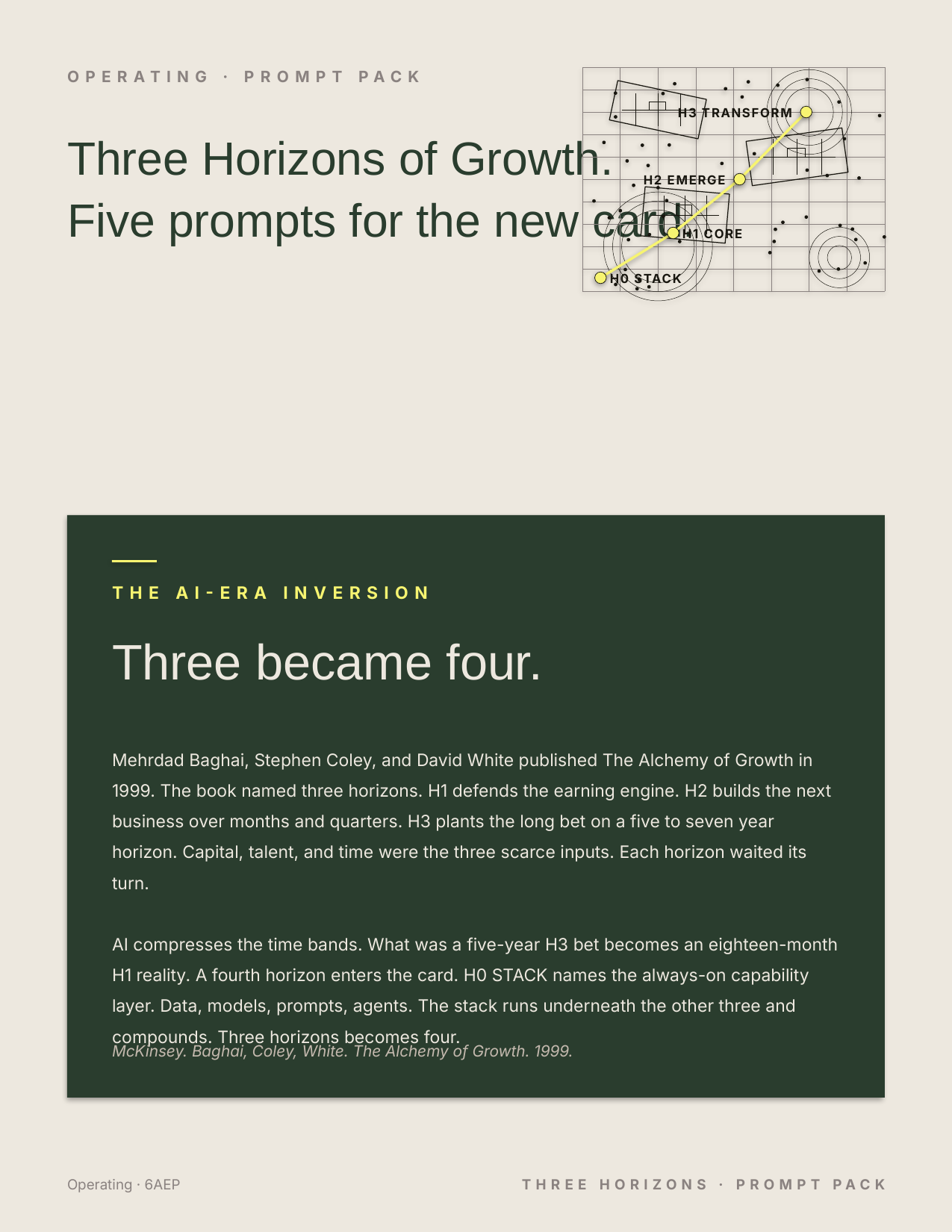

OPERATING · PROMPT PACK

H3 TRANSFORM

Three Horizons of Growth.
Five prompts for the new card.

H2 EMERGE

H1 CORE

H0 STACK

THE AI-ERA INVERSION
Three became four.
Mehrdad Baghai, Stephen Coley, and David White published The Alchemy of Growth in 1999. The book named three horizons. H1 defends the earning engine. H2 builds the next business over months and quarters. H3 plants the long bet on a five to seven year horizon. Capital, talent, and time were the three scarce inputs. Each horizon waited its turn.

AI compresses the time bands. What was a five-year H3 bet becomes an eighteen-month H1 reality. A fourth horizon enters the card. H0 STACK names the always-on capability layer. Data, models, prompts, agents. The stack runs underneath the other three and compounds. Three horizons becomes four.
McKinsey. Baghai, Coley, White. The Alchemy of Growth. 1999.
Operating · 6AEP
THREE HORIZONS · PROMPT PACK